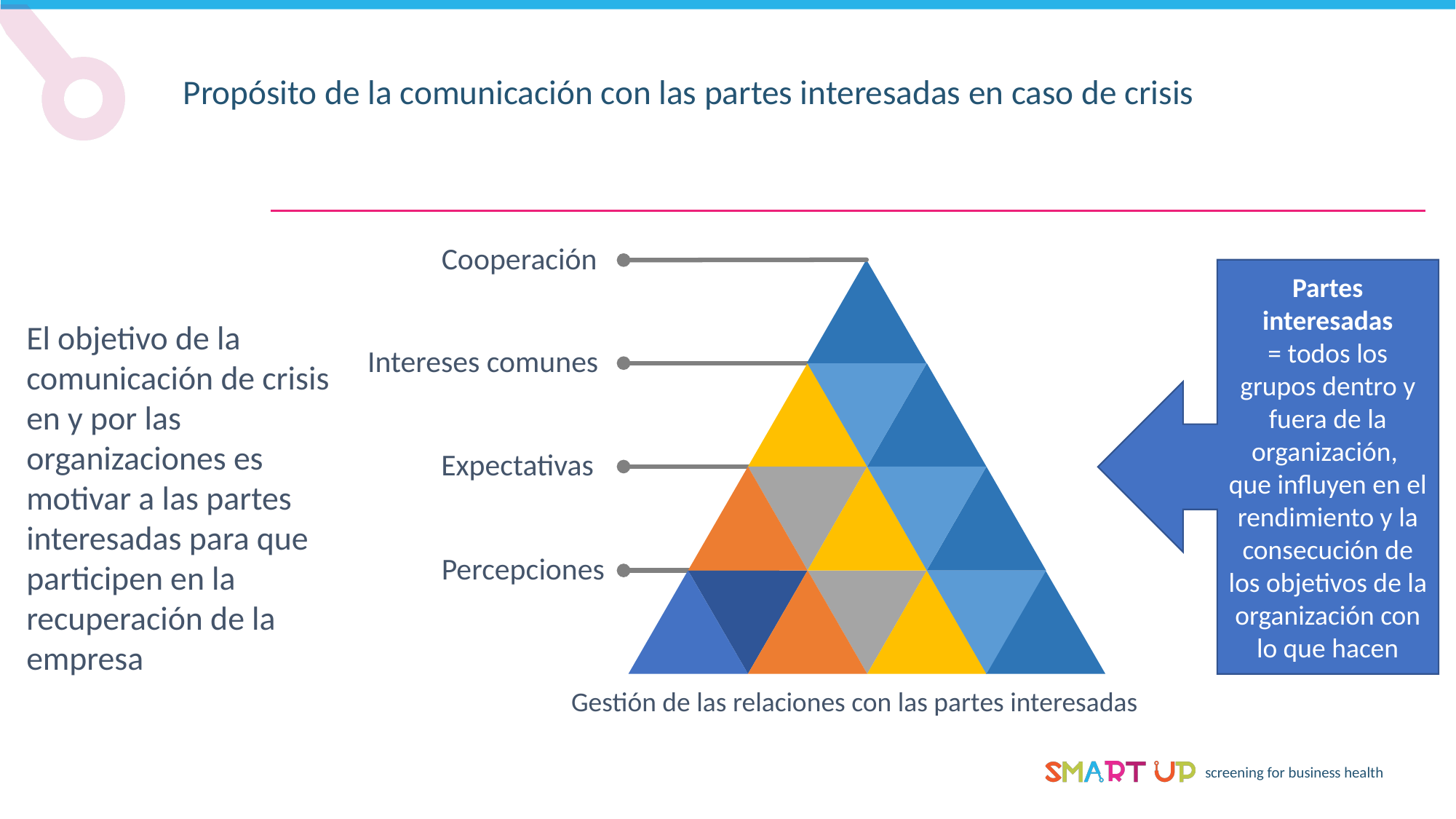

Propósito de la comunicación con las partes interesadas en caso de crisis
Cooperación

Partes interesadas
= todos los grupos dentro y fuera de la organización,
que influyen en el rendimiento y la consecución de los objetivos de la organización con lo que hacen
El objetivo de la comunicación de crisis en y por las organizaciones es motivar a las partes interesadas para que participen en la recuperación de la empresa
Intereses comunes

Expectativas

Percepciones

Gestión de las relaciones con las partes interesadas